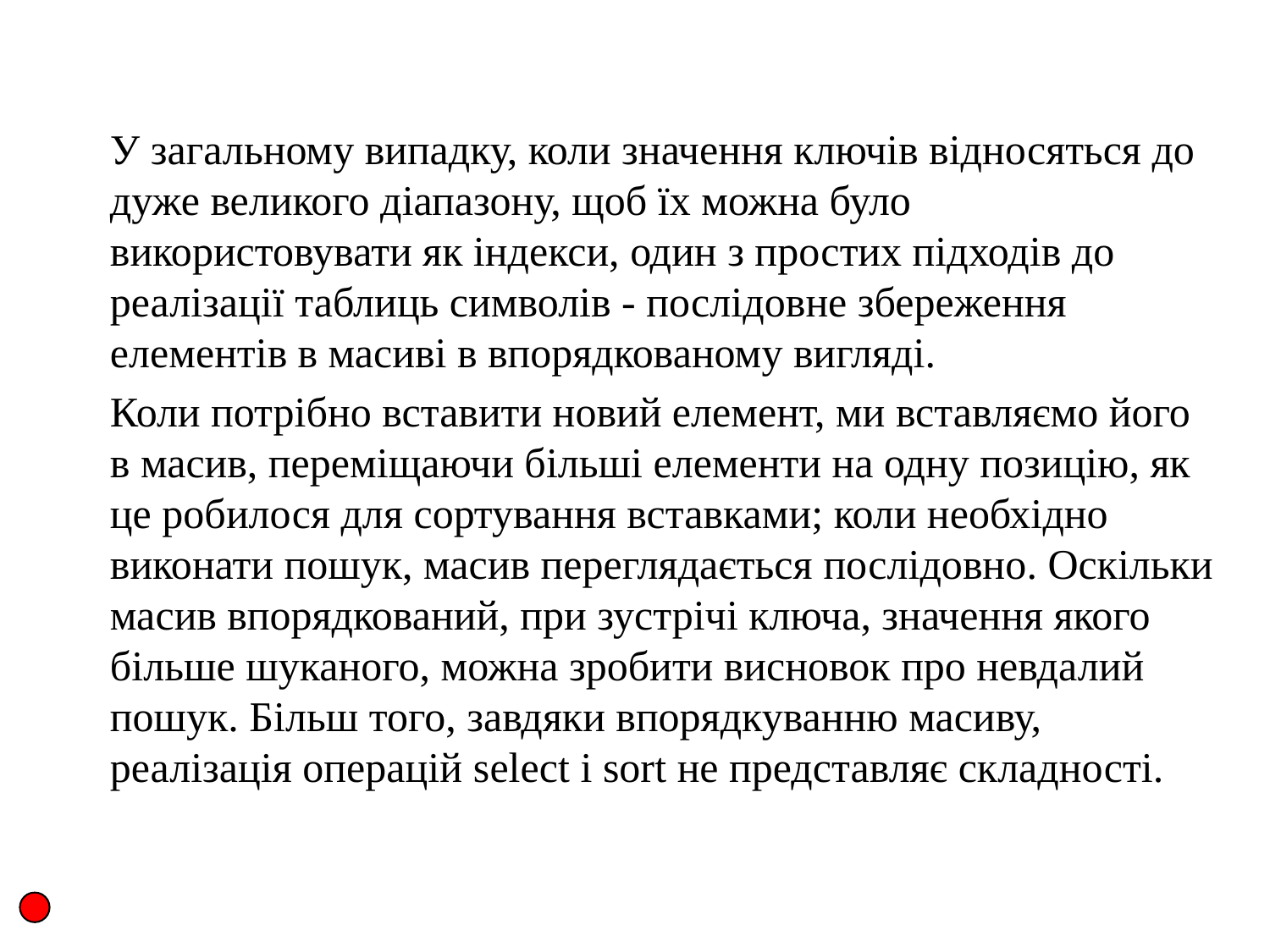

У загальному випадку, коли значення ключів відносяться до дуже великого діапазону, щоб їх можна було використовувати як індекси, один з простих підходів до реалізації таблиць символів - послідовне збереження елементів в масиві в впорядкованому вигляді.
	Коли потрібно вставити новий елемент, ми вставляємо його в масив, переміщаючи більші елементи на одну позицію, як це робилося для сортування вставками; коли необхідно виконати пошук, масив переглядається послідовно. Оскільки масив впорядкований, при зустрічі ключа, значення якого більше шуканого, можна зробити висновок про невдалий пошук. Більш того, завдяки впорядкуванню масиву, реалізація операцій select і sort не представляє складності.